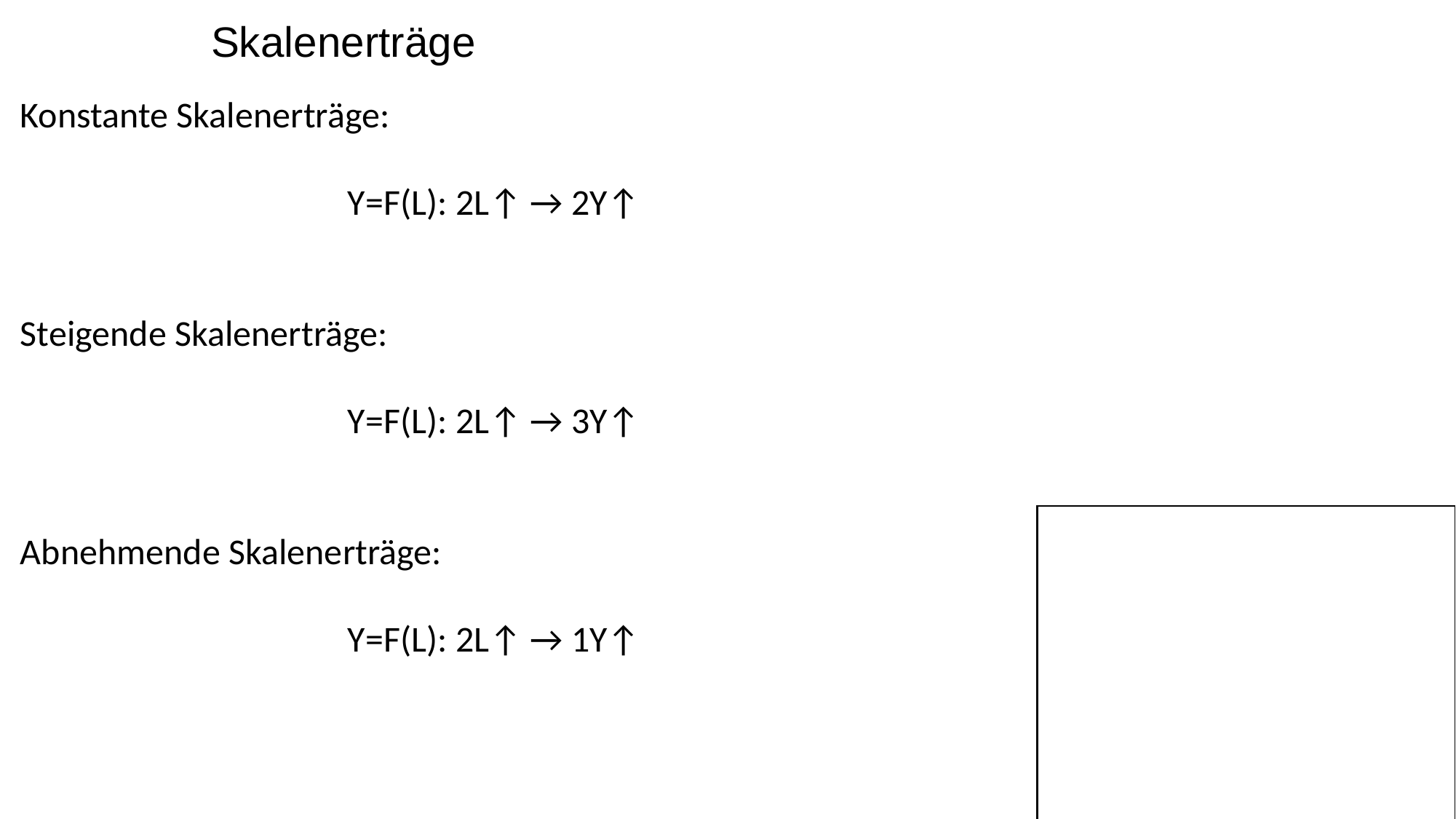

Skalenerträge
Konstante Skalenerträge:

			Y=F(L): 2L↑ → 2Y↑

Steigende Skalenerträge:

			Y=F(L): 2L↑ → 3Y↑

Abnehmende Skalenerträge:

			Y=F(L): 2L↑ → 1Y↑